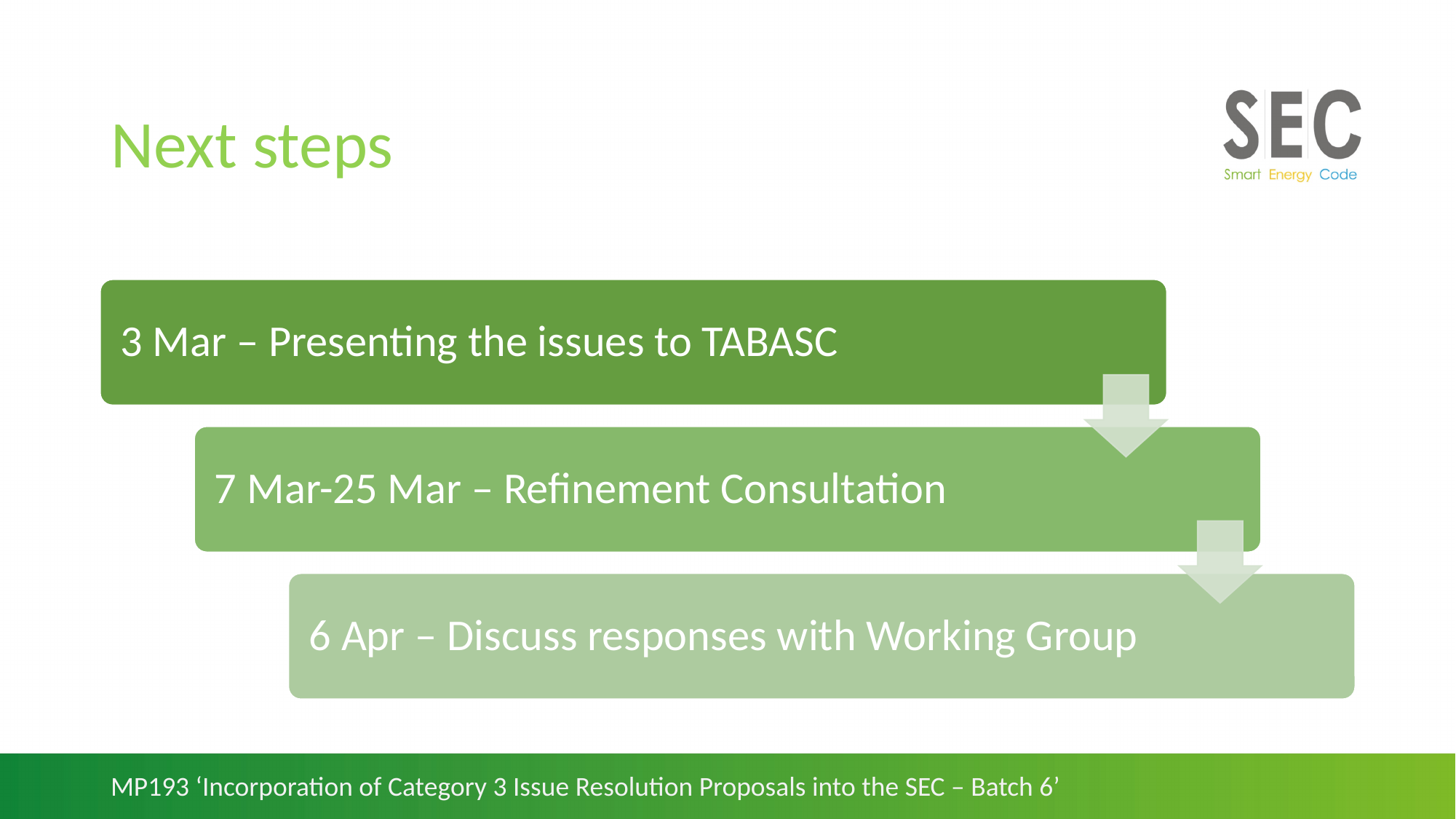

# Next steps
3 Mar – Presenting the issues to TABASC
7 Mar-25 Mar – Refinement Consultation
6 Apr – Discuss responses with Working Group

MP193 ‘Incorporation of Category 3 Issue Resolution Proposals into the SEC – Batch 6’